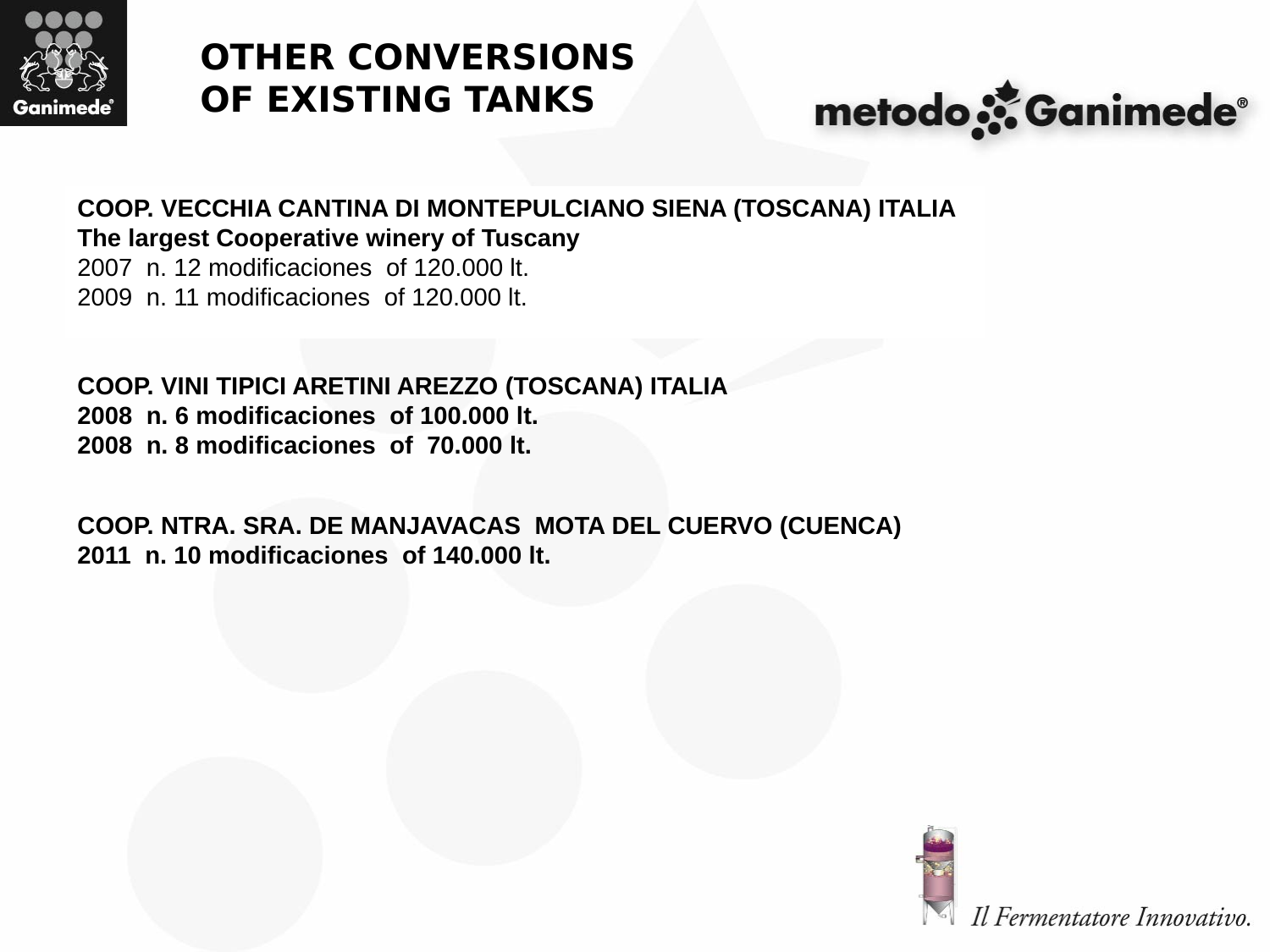

OTHER CONVERSIONS OF EXISTING TANKS
COOP. VECCHIA CANTINA DI MONTEPULCIANO SIENA (TOSCANA) ITALIA
The largest Cooperative winery of Tuscany
2007  n. 12 modificaciones  of 120.000 lt.
2009  n. 11 modificaciones  of 120.000 lt.

COOP. VINI TIPICI ARETINI AREZZO (TOSCANA) ITALIA
2008  n. 6 modificaciones  of 100.000 lt.
2008  n. 8 modificaciones  of  70.000 lt.

COOP. NTRA. SRA. DE MANJAVACAS  MOTA DEL CUERVO (CUENCA)
2011  n. 10 modificaciones  of 140.000 lt.